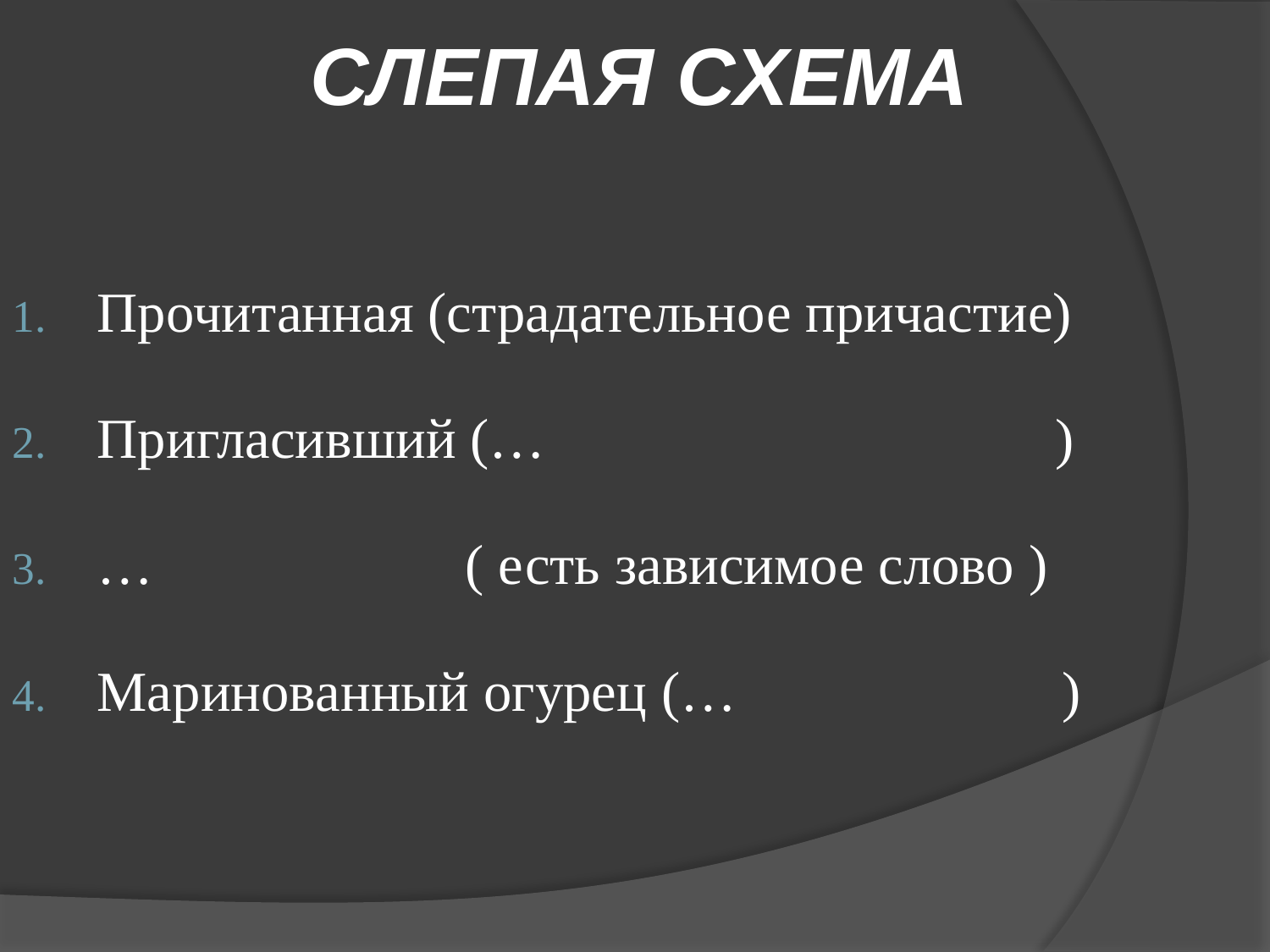

# СЛЕПАЯ СХЕМА
Прочитанная (страдательное причастие)
Пригласивший (…                                    )
…                      ( есть зависимое слово )
Маринованный огурец (…                       )